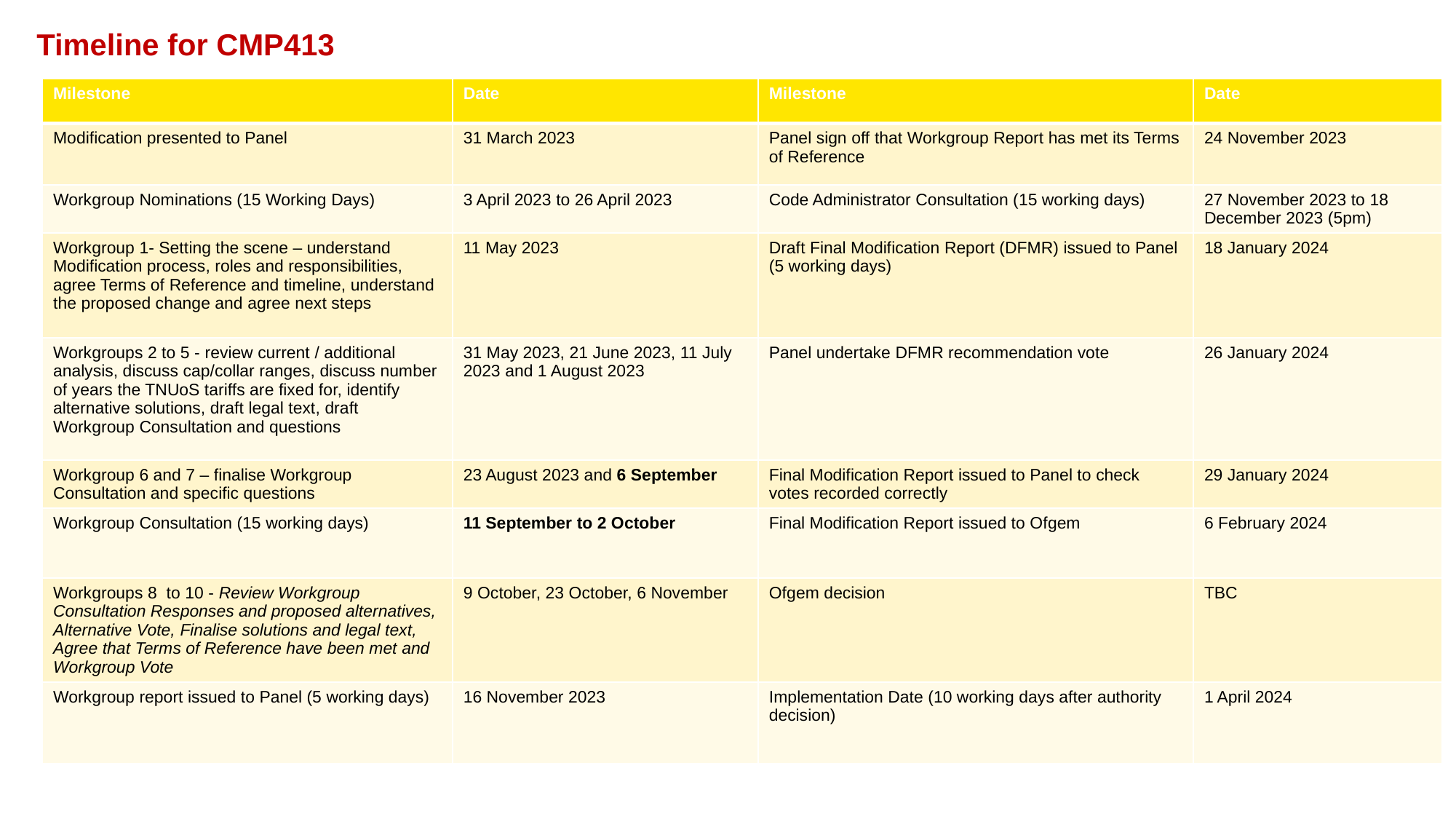

# Timeline for CMP413
| Milestone | Date | Milestone | Date |
| --- | --- | --- | --- |
| Modification presented to Panel | 31 March 2023 | Panel sign off that Workgroup Report has met its Terms of Reference | 24 November 2023 |
| Workgroup Nominations (15 Working Days) | 3 April 2023 to 26 April 2023 | Code Administrator Consultation (15 working days) | 27 November 2023 to 18 December 2023 (5pm) |
| Workgroup 1- Setting the scene – understand Modification process, roles and responsibilities, agree Terms of Reference and timeline, understand the proposed change and agree next steps | 11 May 2023 | Draft Final Modification Report (DFMR) issued to Panel (5 working days) | 18 January 2024 |
| Workgroups 2 to 5 - review current / additional analysis, discuss cap/collar ranges, discuss number of years the TNUoS tariffs are fixed for, identify alternative solutions, draft legal text, draft Workgroup Consultation and questions | 31 May 2023, 21 June 2023, 11 July 2023 and 1 August 2023 | Panel undertake DFMR recommendation vote | 26 January 2024 |
| Workgroup 6 and 7 – finalise Workgroup Consultation and specific questions | 23 August 2023 and 6 September | Final Modification Report issued to Panel to check votes recorded correctly | 29 January 2024 |
| Workgroup Consultation (15 working days) | 11 September to 2 October | Final Modification Report issued to Ofgem | 6 February 2024 |
| Workgroups 8 to 10 - Review Workgroup Consultation Responses and proposed alternatives, Alternative Vote, Finalise solutions and legal text, Agree that Terms of Reference have been met and Workgroup Vote | 9 October, 23 October, 6 November | Ofgem decision | TBC |
| Workgroup report issued to Panel (5 working days) | 16 November 2023 | Implementation Date (10 working days after authority decision) | 1 April 2024 |